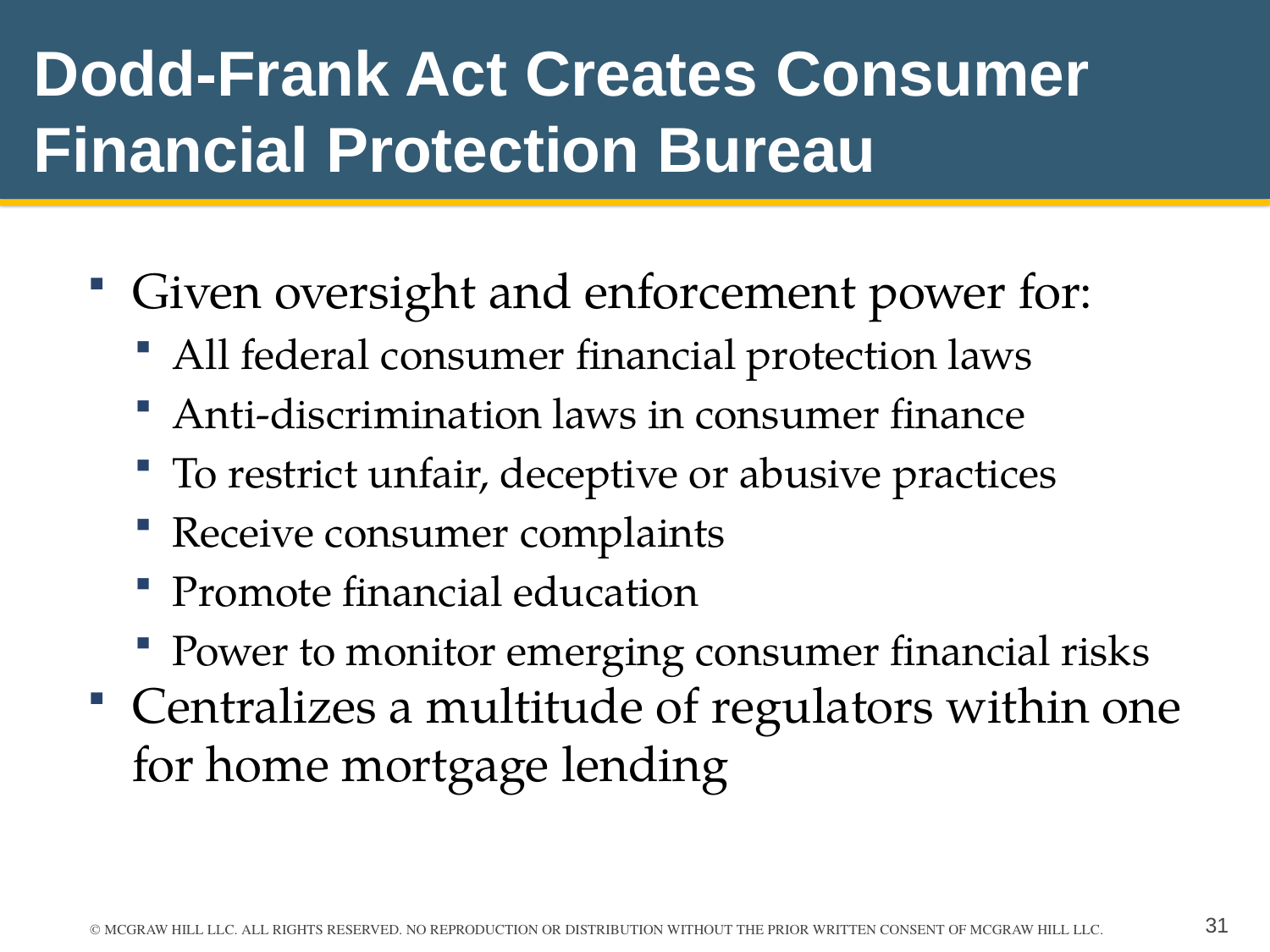

# Dodd-Frank Act Creates Consumer Financial Protection Bureau
Given oversight and enforcement power for:
All federal consumer financial protection laws
Anti-discrimination laws in consumer finance
To restrict unfair, deceptive or abusive practices
Receive consumer complaints
Promote financial education
Power to monitor emerging consumer financial risks
Centralizes a multitude of regulators within one for home mortgage lending
© MCGRAW HILL LLC. ALL RIGHTS RESERVED. NO REPRODUCTION OR DISTRIBUTION WITHOUT THE PRIOR WRITTEN CONSENT OF MCGRAW HILL LLC.
31